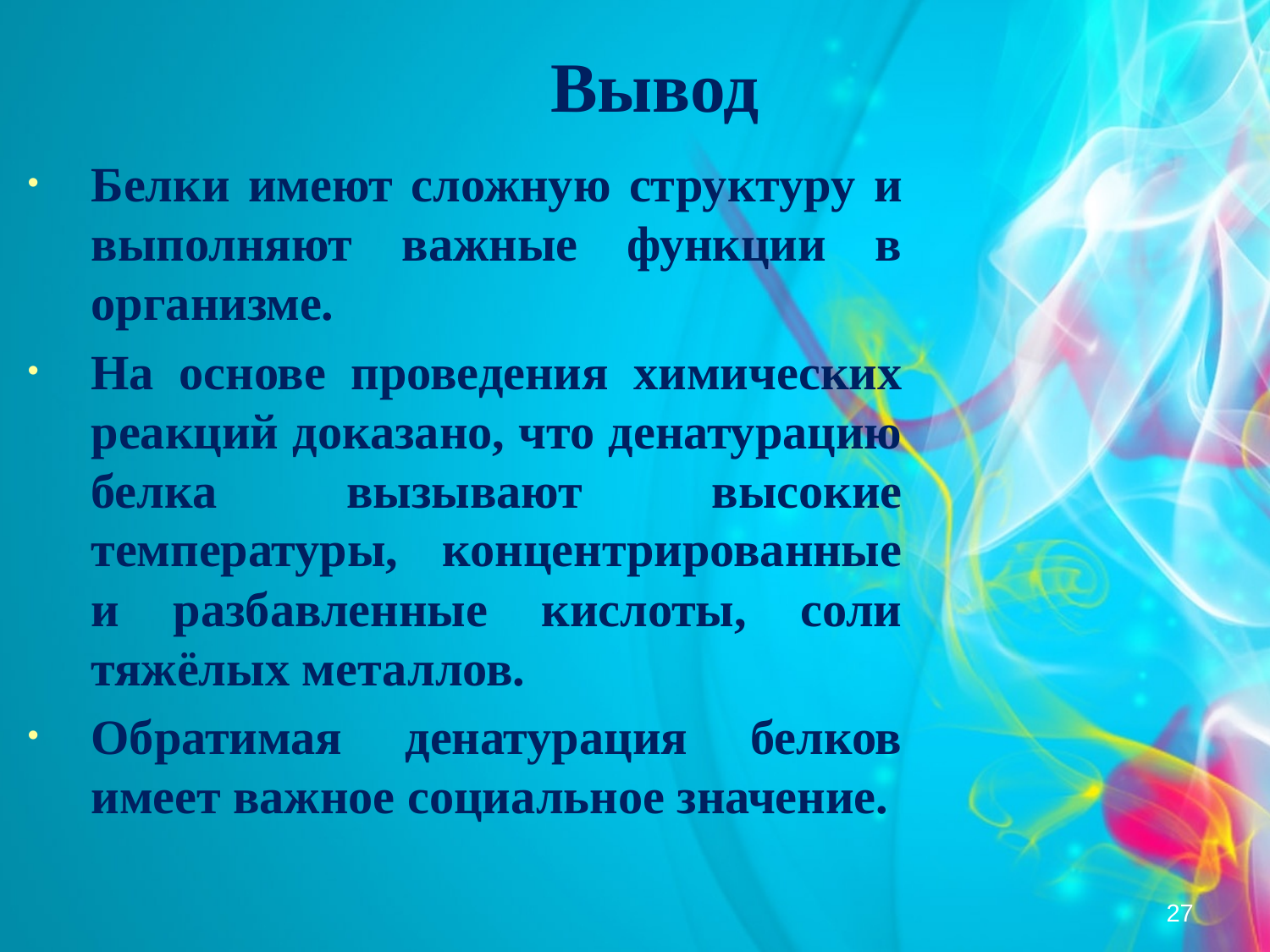

# Вывод
Белки имеют сложную структуру и выполняют важные функции в организме.
На основе проведения химических реакций доказано, что денатурацию белка вызывают высокие температуры, концентрированные и разбавленные кислоты, соли тяжёлых металлов.
Обратимая денатурация белков имеет важное социальное значение.

27